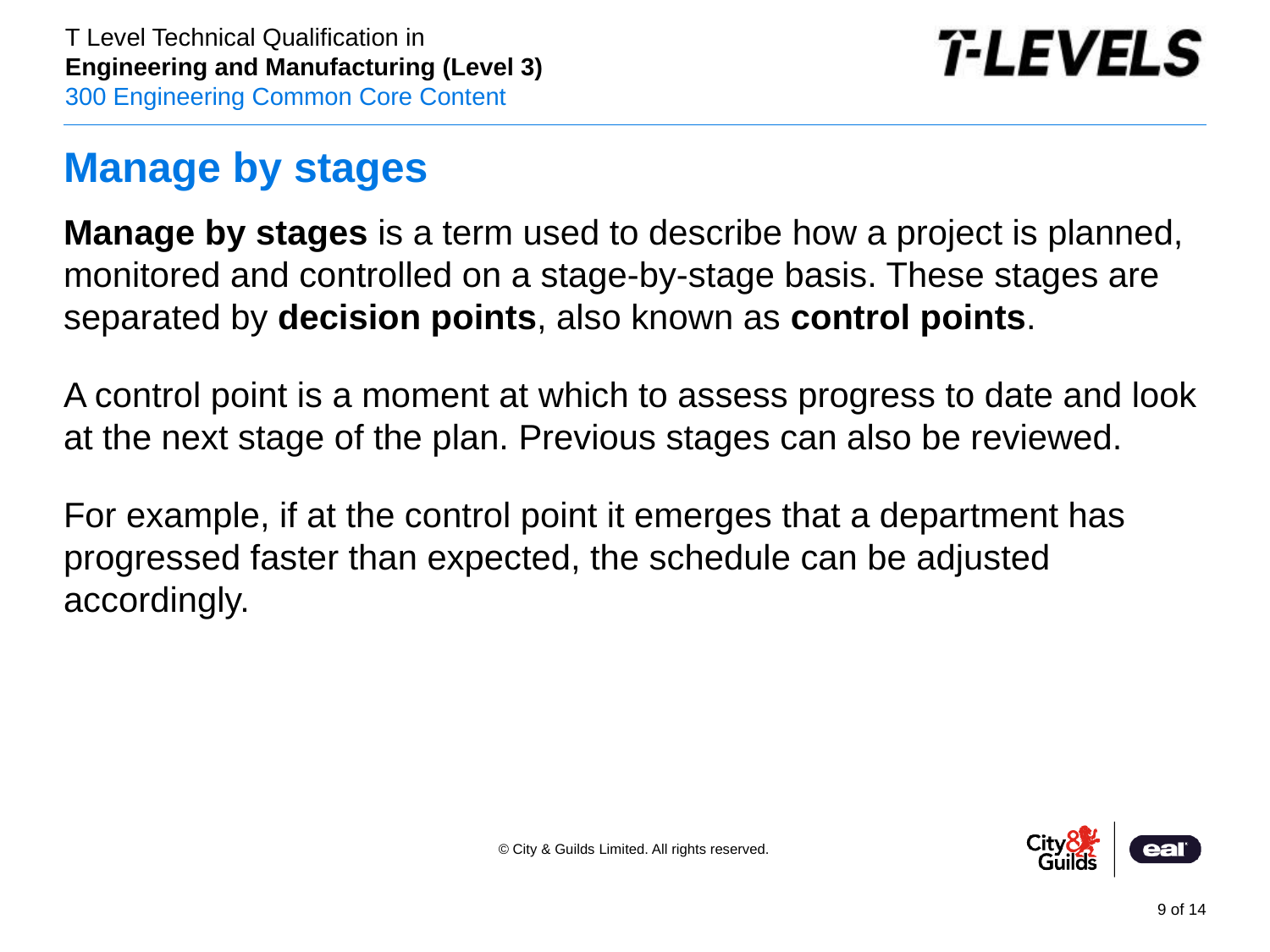

# Manage by stages
Manage by stages is a term used to describe how a project is planned, monitored and controlled on a stage-by-stage basis. These stages are separated by decision points, also known as control points.
A control point is a moment at which to assess progress to date and look at the next stage of the plan. Previous stages can also be reviewed.
For example, if at the control point it emerges that a department has progressed faster than expected, the schedule can be adjusted accordingly.